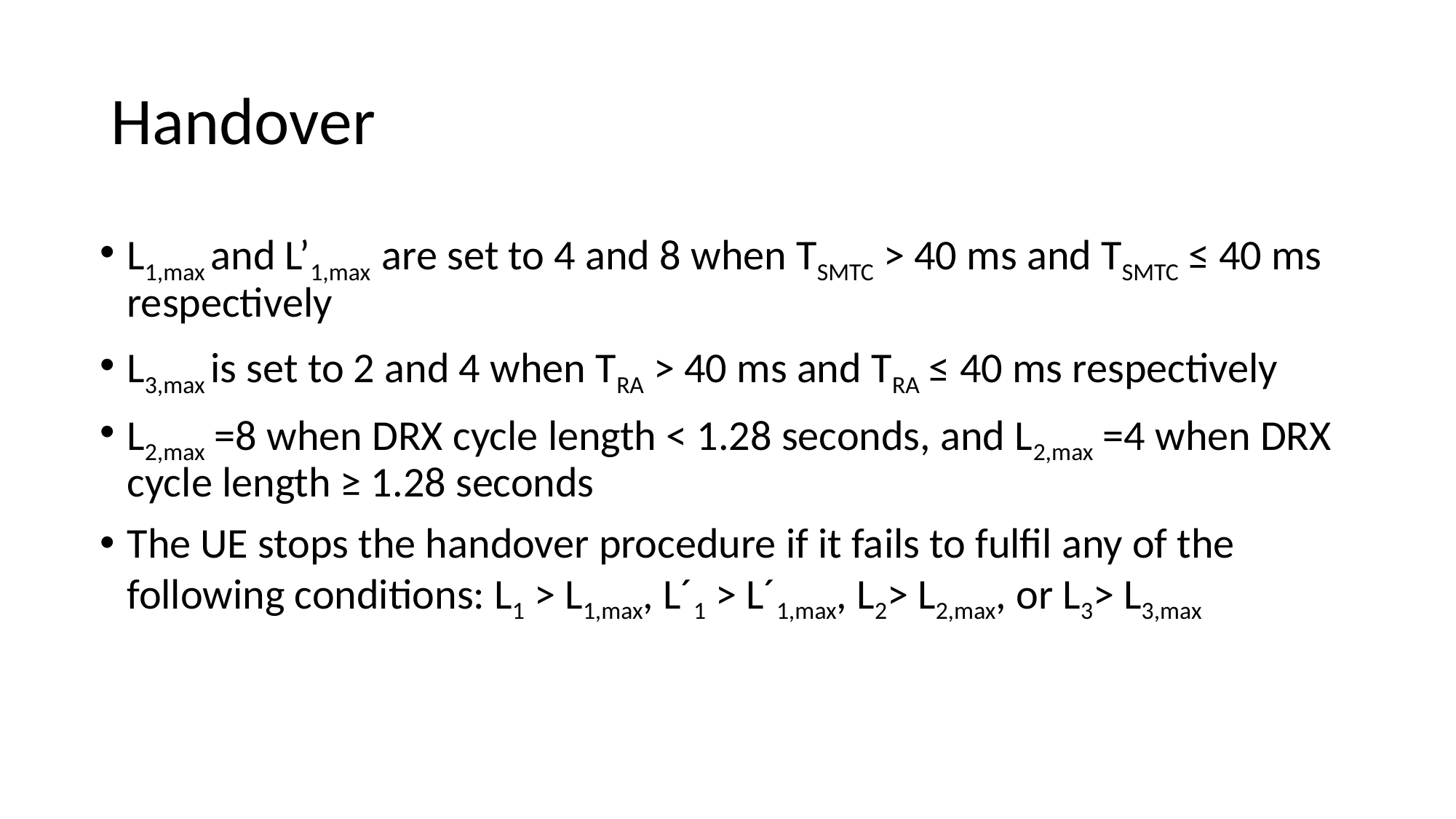

# Handover
L1,max and L’1,max  are set to 4 and 8 when TSMTC > 40 ms and TSMTC ≤ 40 ms respectively
L3,max is set to 2 and 4 when TRA > 40 ms and TRA ≤ 40 ms respectively
L2,max =8 when DRX cycle length < 1.28 seconds, and L2,max =4 when DRX cycle length ≥ 1.28 seconds
The UE stops the handover procedure if it fails to fulfil any of the following conditions: L1 > L1,max, L´1 > L´1,max, L2> L2,max, or L3> L3,max